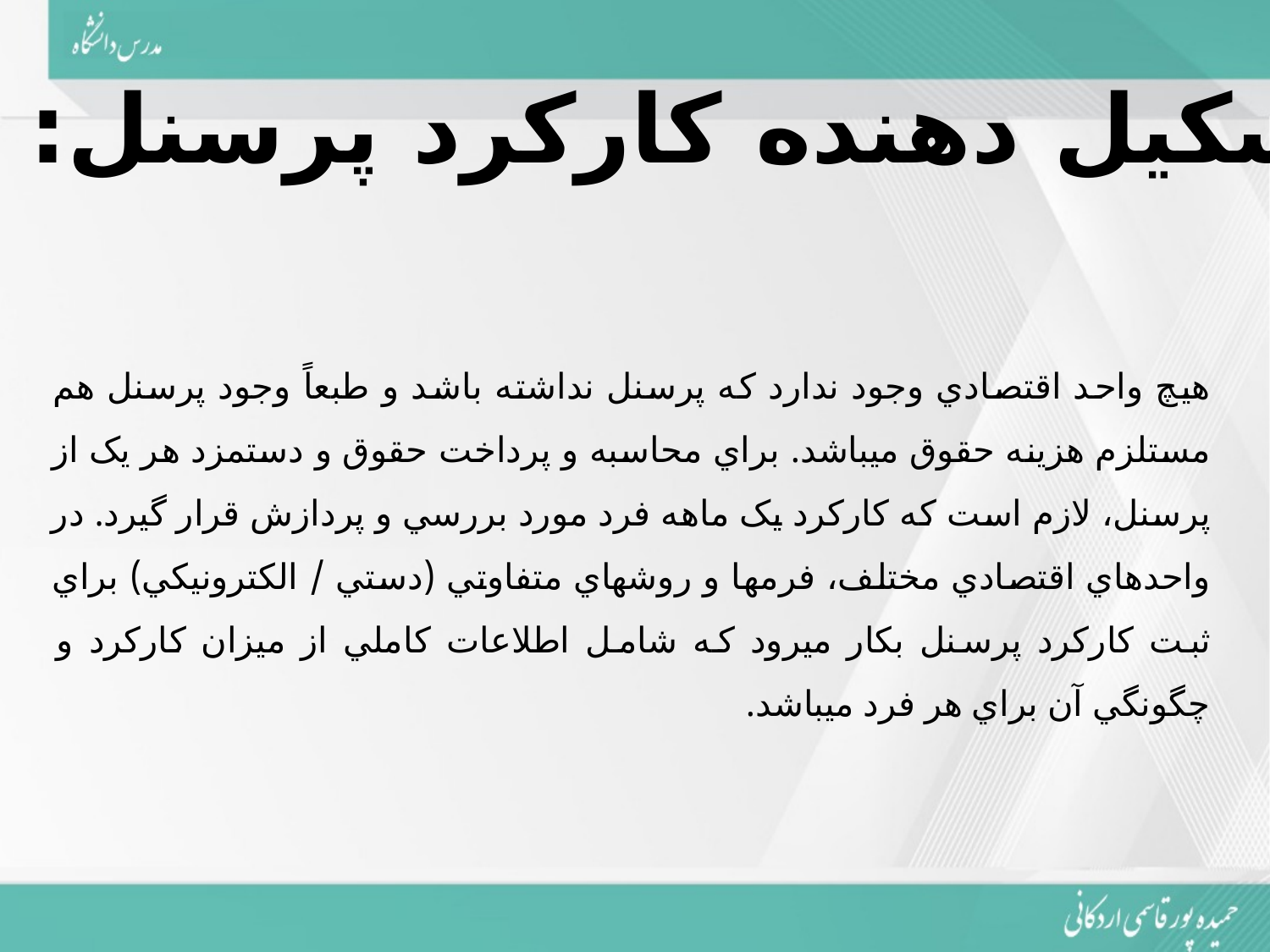

عوامل تشکيل دهنده کارکرد پرسنل:
هيچ واحد اقتصادي وجود ندارد که پرسنل نداشته باشد و طبعاً وجود پرسنل هم مستلزم هزينه حقوق مي­باشد. براي محاسبه و پرداخت حقوق و دستمزد هر يک از پرسنل، لازم است که کارکرد يک ماهه فرد مورد بررسي و پردازش قرار گيرد. در واحدهاي اقتصادي مختلف، فرم­ها و روشهاي متفاوتي (دستي / الکترونيکي) براي ثبت کارکرد پرسنل بکار مي­رود که شامل اطلاعات کاملي از ميزان کارکرد و چگونگي آن براي هر فرد مي­باشد.